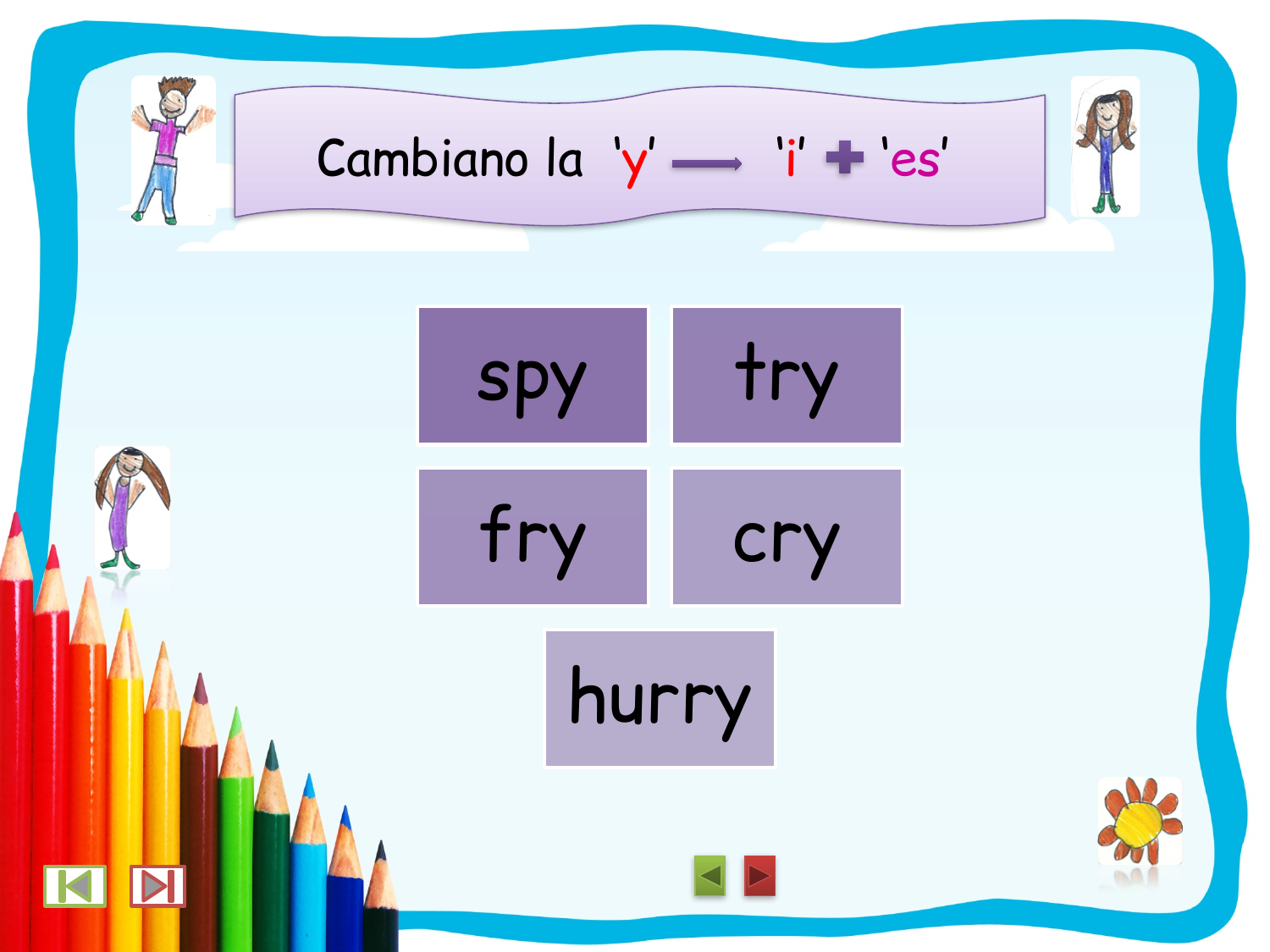

Cambiano la  ‘y’        ‘i’     ‘es’

spy
try
fry
cry
hurry